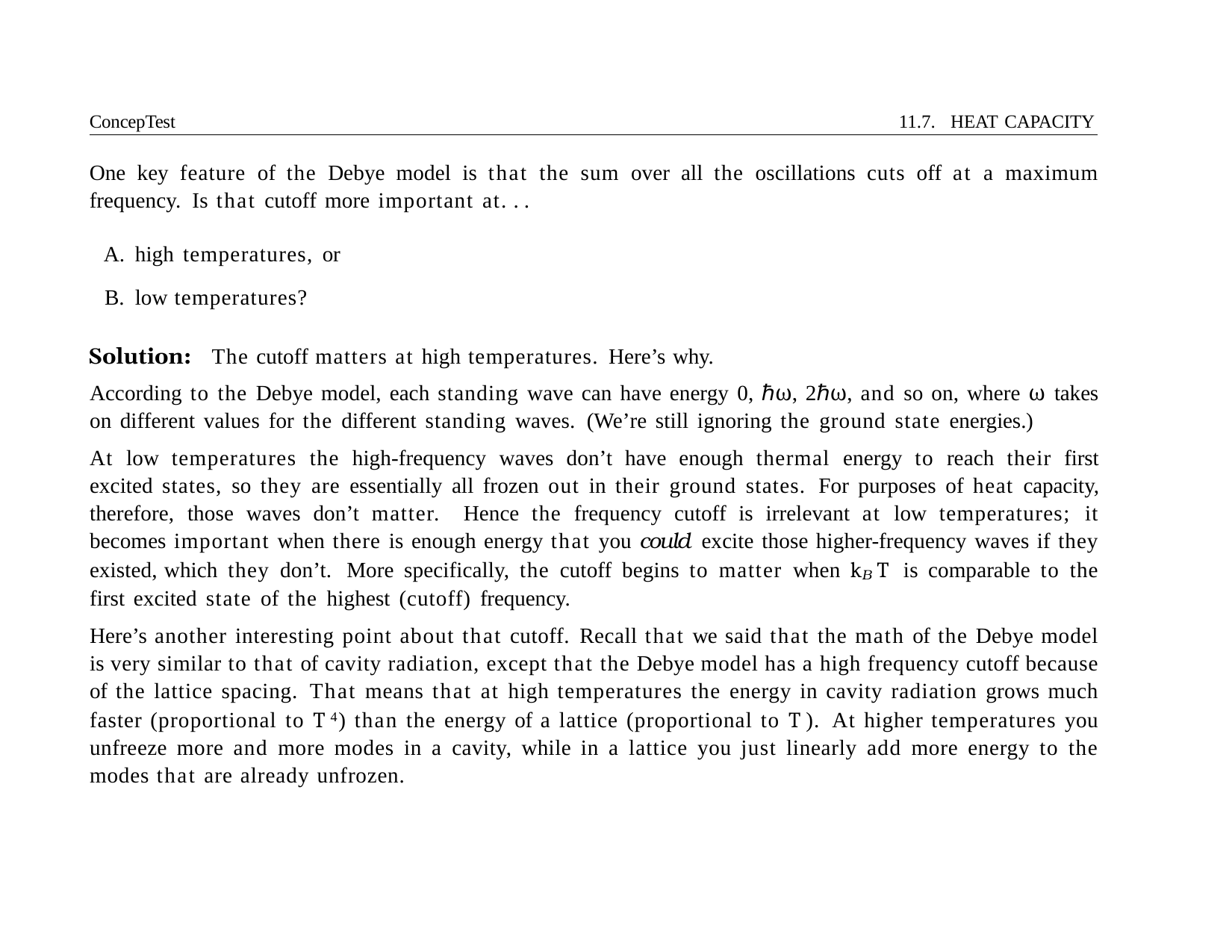

ConcepTest	11.7.  HEAT CAPACITY

One key feature of the Debye model is that the sum over all the oscillations cuts off at a maximum frequency. Is that cutoff more important at. . .

high temperatures, or
low temperatures?

Solution:  The cutoff matters at high temperatures. Here’s why.
According to the Debye model, each standing wave can have energy 0, ℏω, 2ℏω, and so on, where ω takes on different values for the different standing waves. (We’re still ignoring the ground state energies.)
At low temperatures the high-frequency waves don’t have enough thermal energy to reach their first excited states, so they are essentially all frozen out in their ground states. For purposes of heat capacity, therefore, those waves don’t matter.  Hence the frequency cutoff is irrelevant at low temperatures;  it becomes important when there is enough energy that you could excite those higher-frequency waves if they existed, which they don’t.  More specifically, the cutoff begins to matter when kB T  is comparable to the first excited state of the highest (cutoff) frequency.
Here’s another interesting point about that cutoff. Recall that we said that the math of the Debye model is very similar to that of cavity radiation, except that the Debye model has a high frequency cutoff because of the lattice spacing. That means that at high temperatures the energy in cavity radiation grows much faster (proportional to T 4) than the energy of a lattice (proportional to T ). At higher temperatures you unfreeze more and more modes in a cavity, while in a lattice you just linearly add more energy to the modes that are already unfrozen.